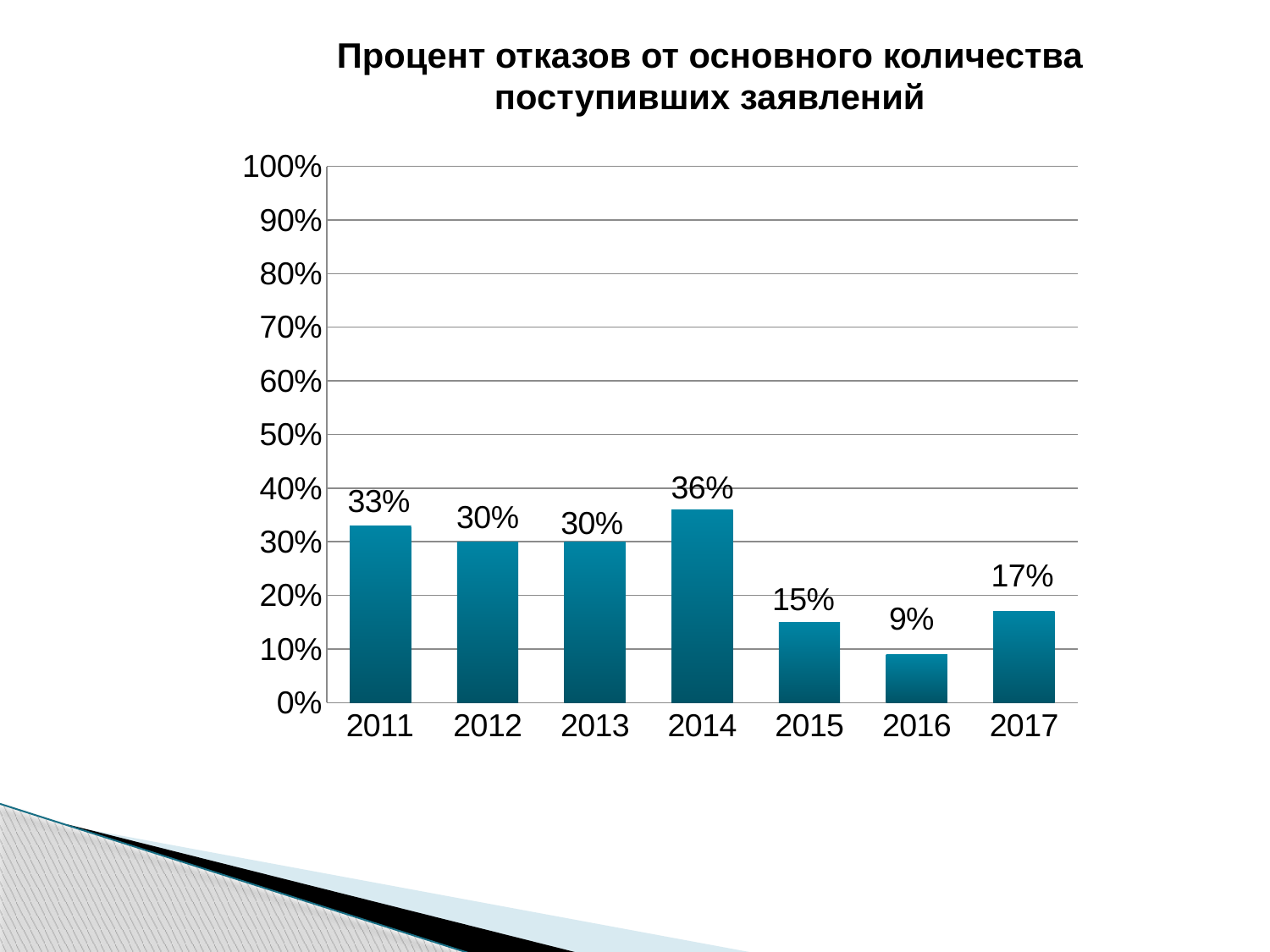

Процент отказов от основного количества поступивших заявлений

### Chart

| Category | Кол-во обращений |
|---|---|
| 2011 | 0.33 |
| 2012 | 0.3 |
| 2013 | 0.3 |
| 2014 | 0.36 |
| 2015 | 0.15 |
| 2016 | 0.09 |
| 2017 | 0.17 |